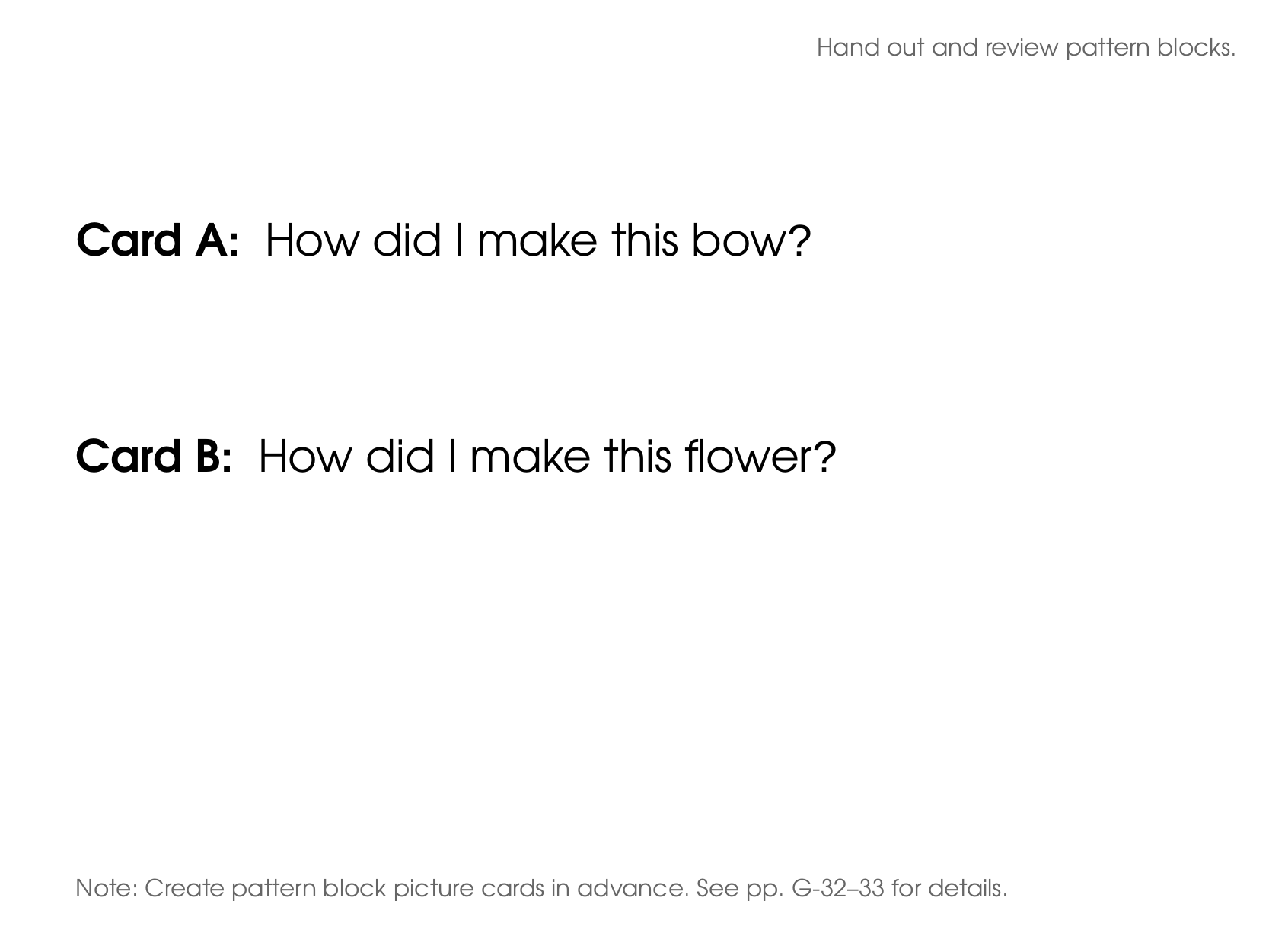

Hand out and review pattern blocks.
Card A:  How did I make this bow?
Card B:  How did I make this flower?
Note: Create pattern block picture cards in advance. See pp. G-32–33 for details.